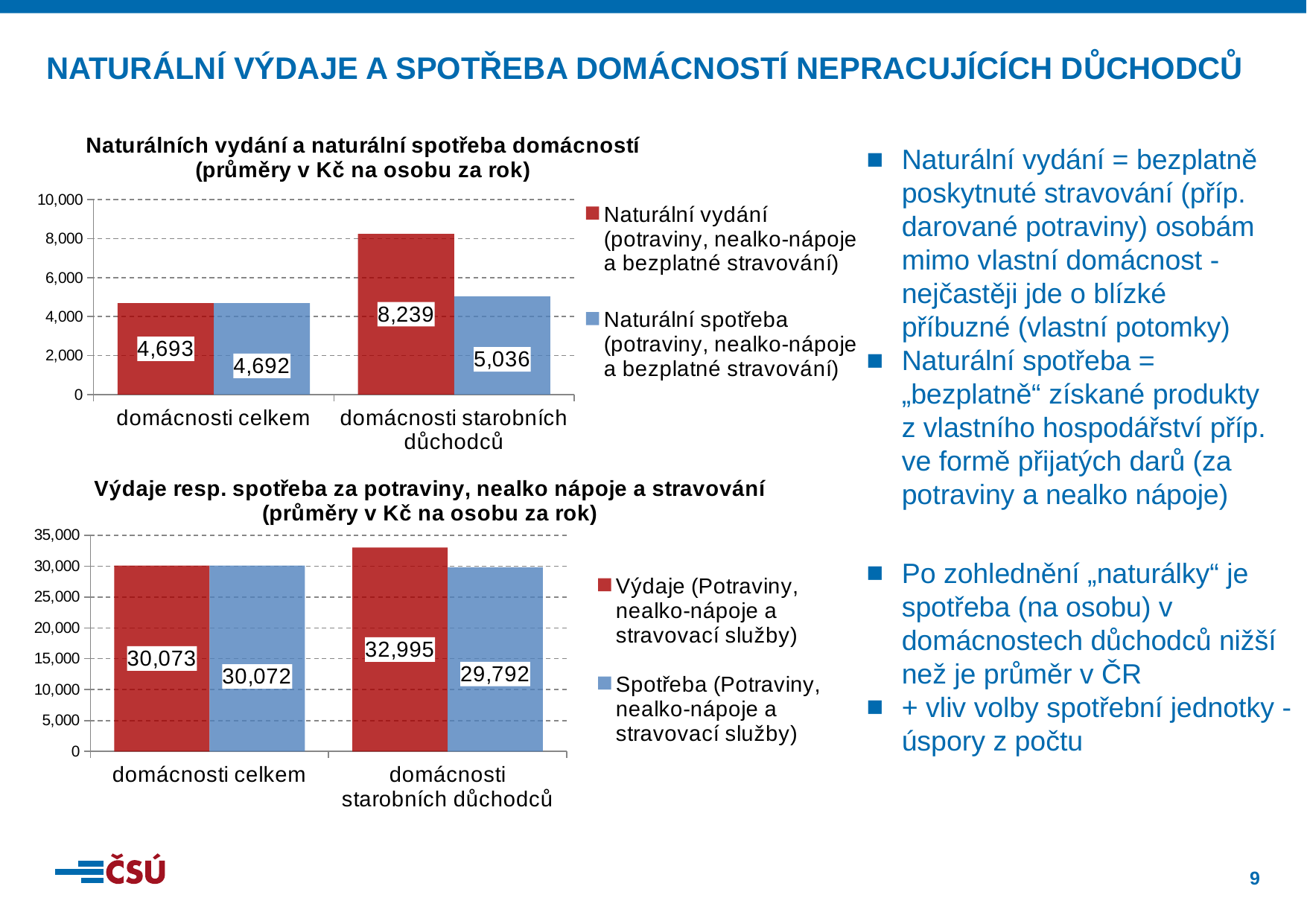

NATURÁLNÍ Výdaje a spotřeba domácností nepracujících důchodců

### Chart: Naturálních vydání a naturální spotřeba domácností
(průměry v Kč na osobu za rok)

| Category | Naturální vydání (potraviny, nealko-nápoje a bezplatné stravování) | Naturální spotřeba (potraviny, nealko-nápoje a bezplatné stravování) |
|---|---|---|
| domácnosti celkem | 4693.0 | 4692.0 |
| domácnosti starobních důchodců | 8239.0 | 5036.0 |
Naturální vydání = bezplatně poskytnuté stravování (příp. darované potraviny) osobám mimo vlastní domácnost - nejčastěji jde o blízké příbuzné (vlastní potomky)
Naturální spotřeba = „bezplatně“ získané produkty z vlastního hospodářství příp. ve formě přijatých darů (za potraviny a nealko nápoje)

### Chart: Výdaje resp. spotřeba za potraviny, nealko nápoje a stravování
(průměry v Kč na osobu za rok)

| Category | Výdaje (Potraviny, nealko-nápoje a stravovací služby) | Spotřeba (Potraviny, nealko-nápoje a stravovací služby)  |
|---|---|---|
| domácnosti celkem | 30073.0 | 30072.0 |
| domácnosti starobních důchodců | 32995.0 | 29792.0 |
Po zohlednění „naturálky“ je spotřeba (na osobu) v domácnostech důchodců nižší než je průměr v ČR
+ vliv volby spotřební jednotky - úspory z počtu